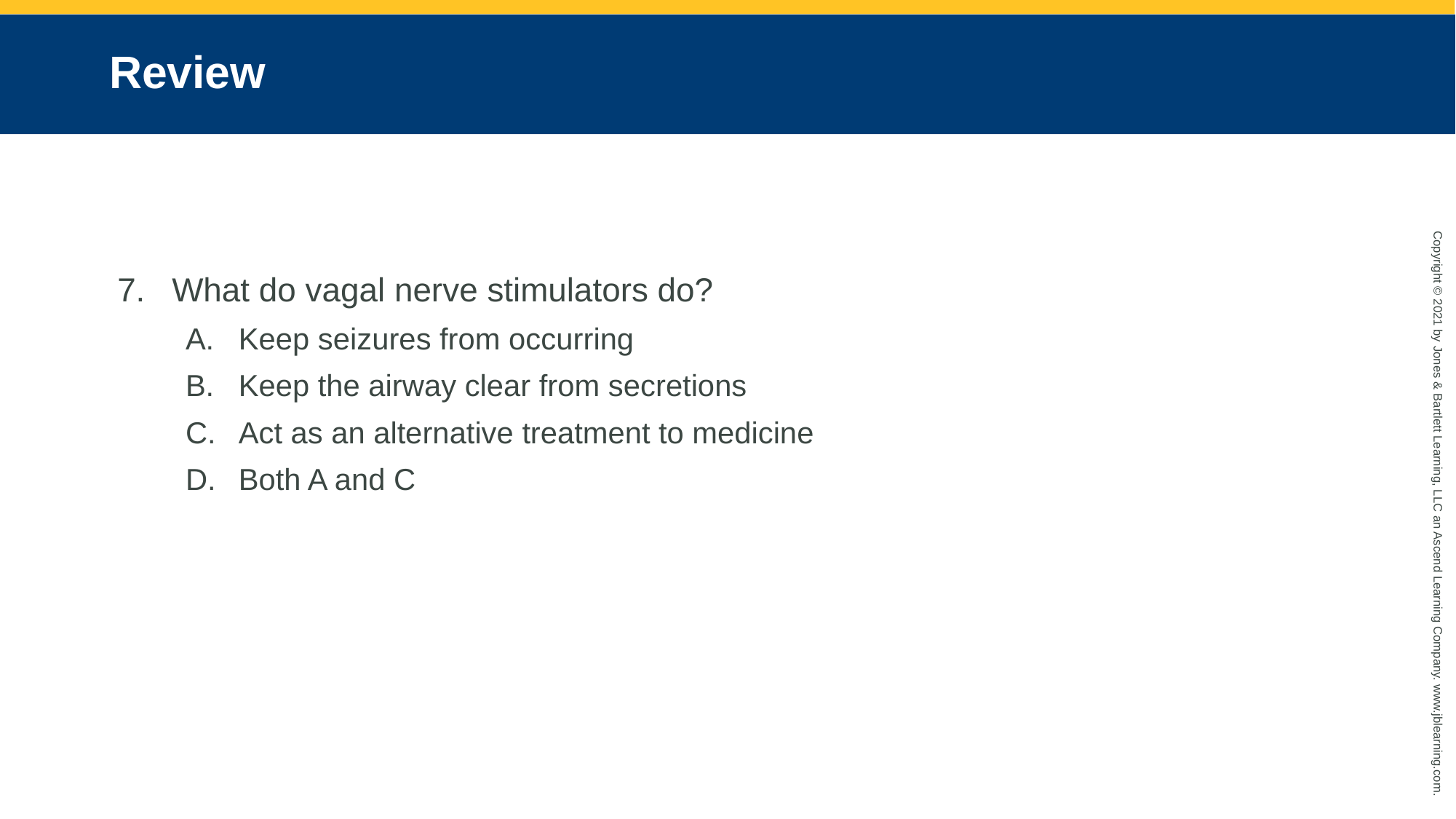

# Review
What do vagal nerve stimulators do?
Keep seizures from occurring
Keep the airway clear from secretions
Act as an alternative treatment to medicine
Both A and C